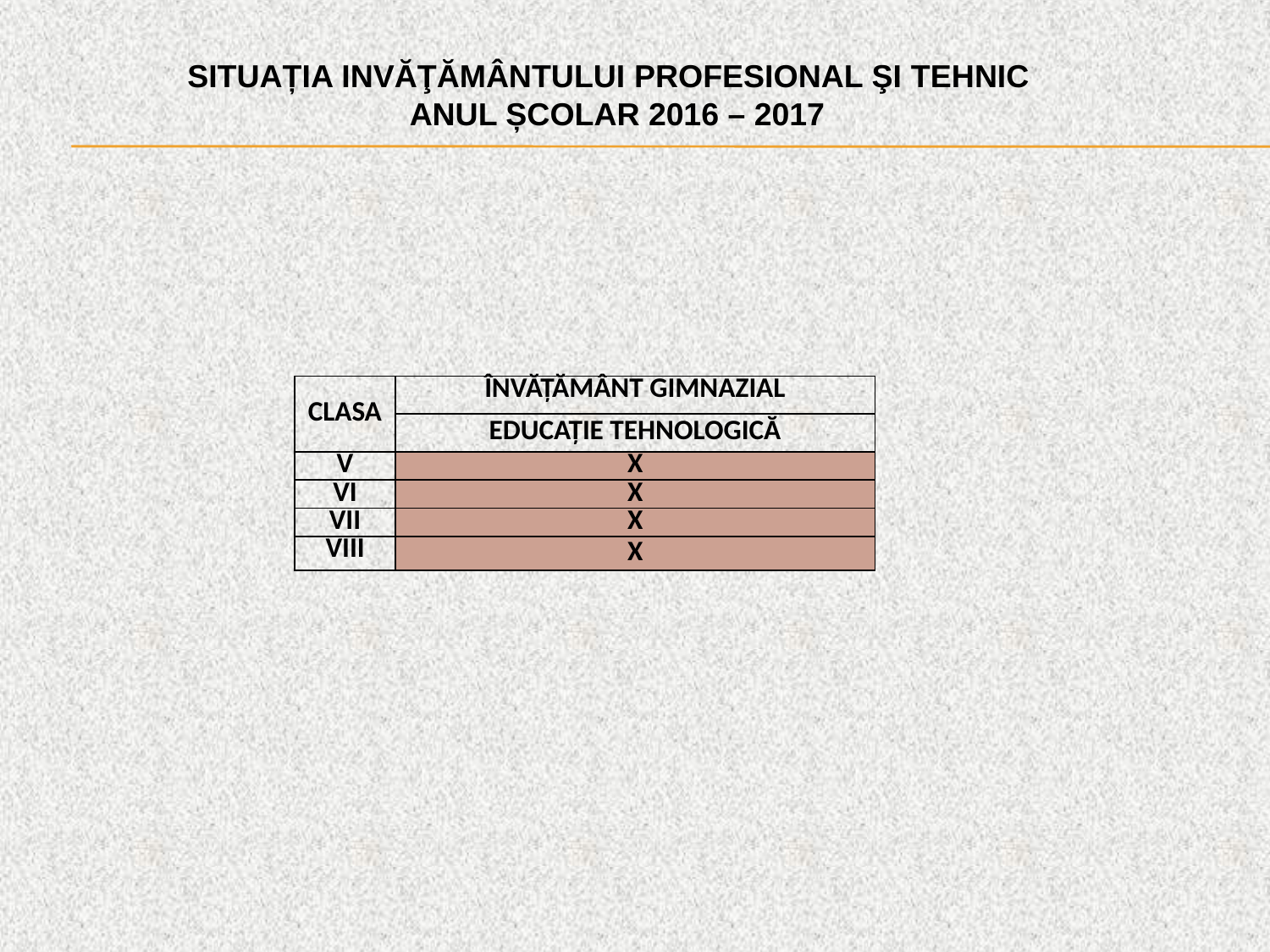

SITUAȚIA INVĂŢĂMÂNTULUI PROFESIONAL ŞI TEHNIC
ANUL ȘCOLAR 2016 – 2017
| CLASA | ÎNVĂŢĂMÂNT GIMNAZIAL |
| --- | --- |
|  | EDUCAŢIE TEHNOLOGICĂ |
| V | X |
| VI | X |
| VII | X |
| VIII | X |